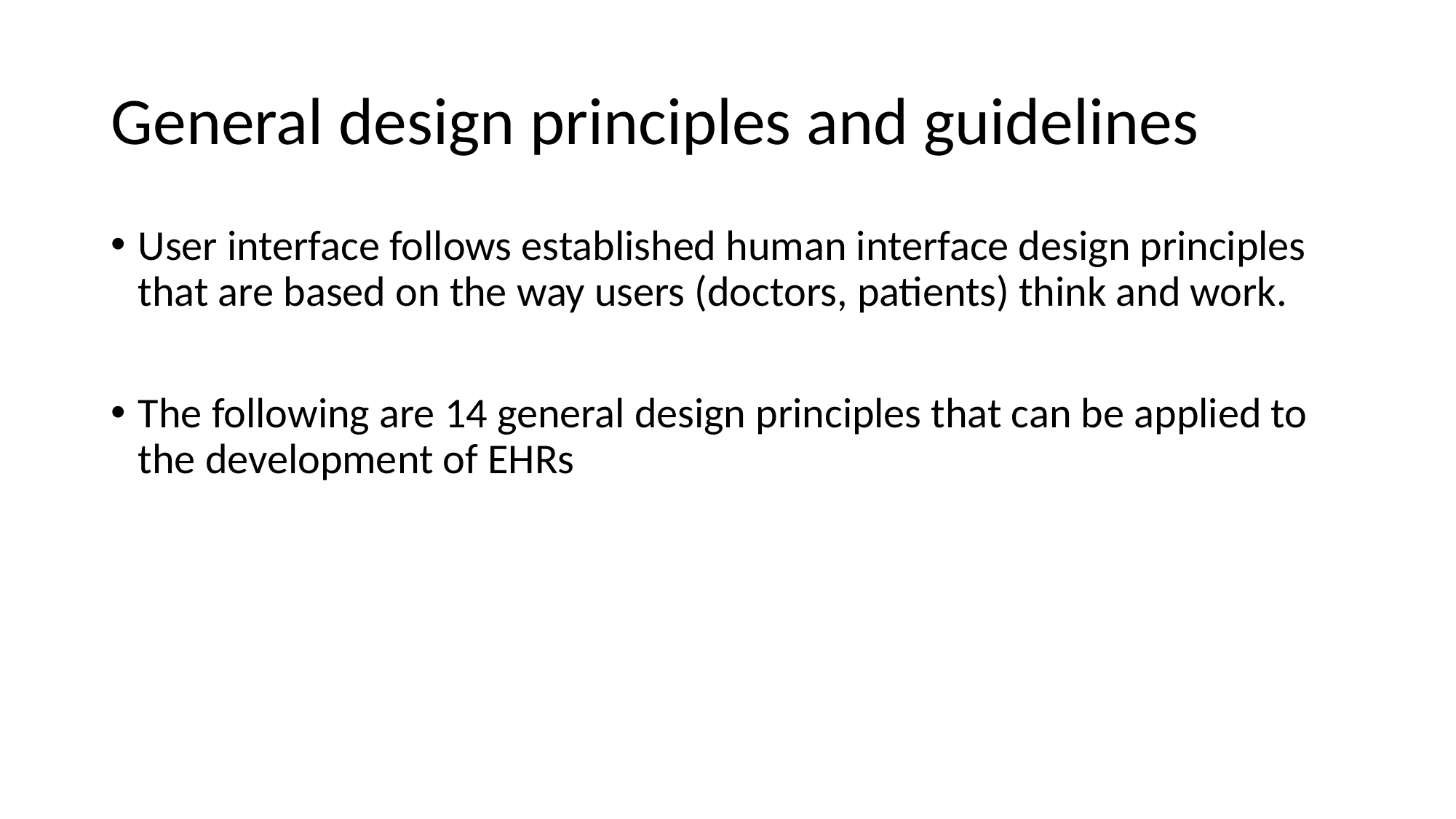

# General design principles and guidelines
User interface follows established human interface design principles that are based on the way users (doctors, patients) think and work.

The following are 14 general design principles that can be applied to the development of EHRs